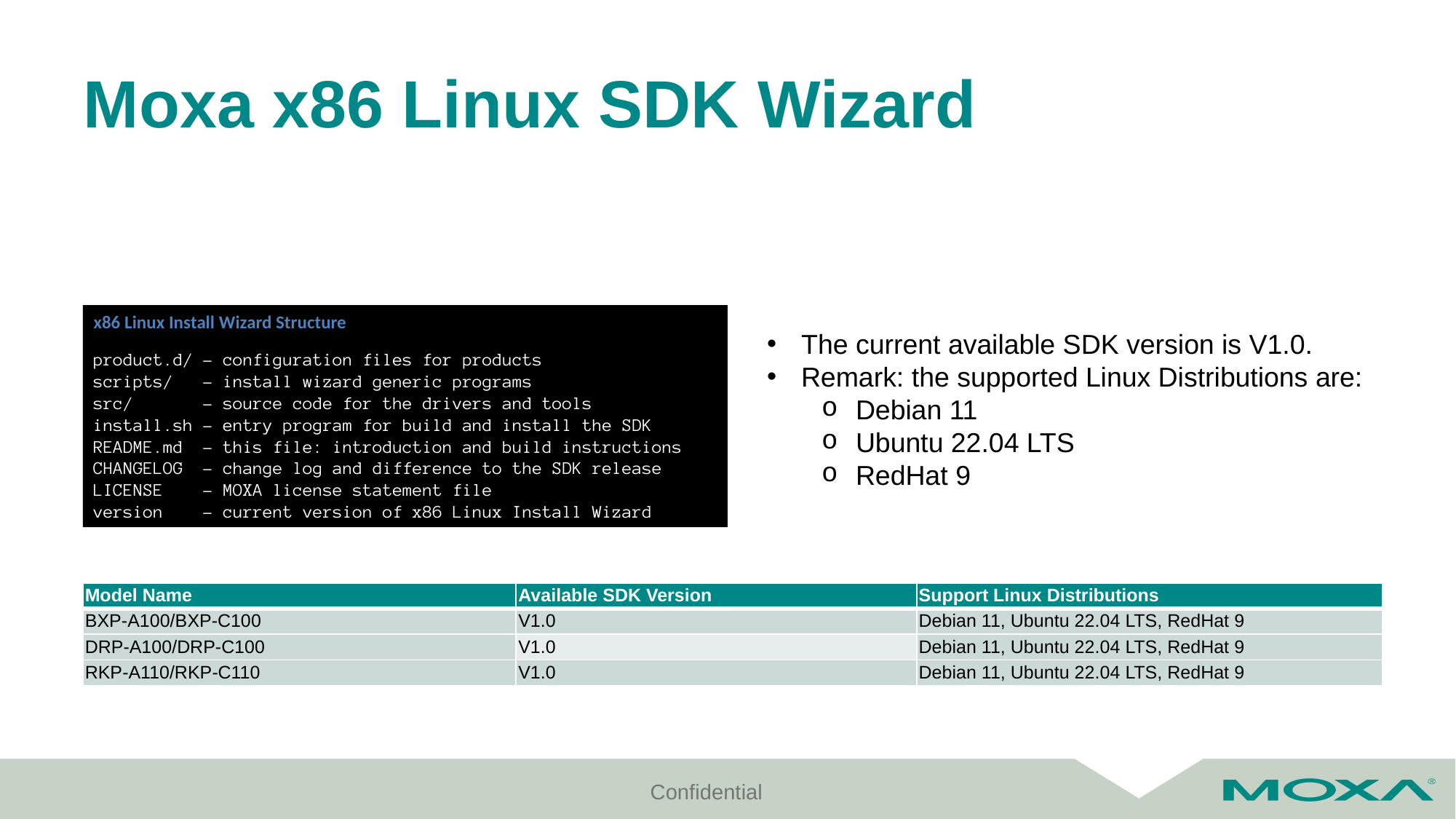

# Moxa x86 Linux SDK Wizard

x86 Linux Install Wizard Structure
product.d/ - configuration files for products
scripts/   - install wizard generic programs
src/       - source code for the drivers and tools
install.sh - entry program for build and install the SDK
README.md  - this file: introduction and build instructions
CHANGELOG  - change log and difference to the SDK release
LICENSE    - MOXA license statement file
version    - current version of x86 Linux Install Wizard
The current available SDK version is V1.0.
Remark: the supported Linux Distributions are:
Debian 11
Ubuntu 22.04 LTS
RedHat 9
| Model Name | Available SDK Version | Support Linux Distributions |
| --- | --- | --- |
| BXP-A100/BXP-C100 | V1.0 | Debian 11, Ubuntu 22.04 LTS, RedHat 9 |
| DRP-A100/DRP-C100 | V1.0 | Debian 11, Ubuntu 22.04 LTS, RedHat 9 |
| RKP-A110/RKP-C110 | V1.0 | Debian 11, Ubuntu 22.04 LTS, RedHat 9 |